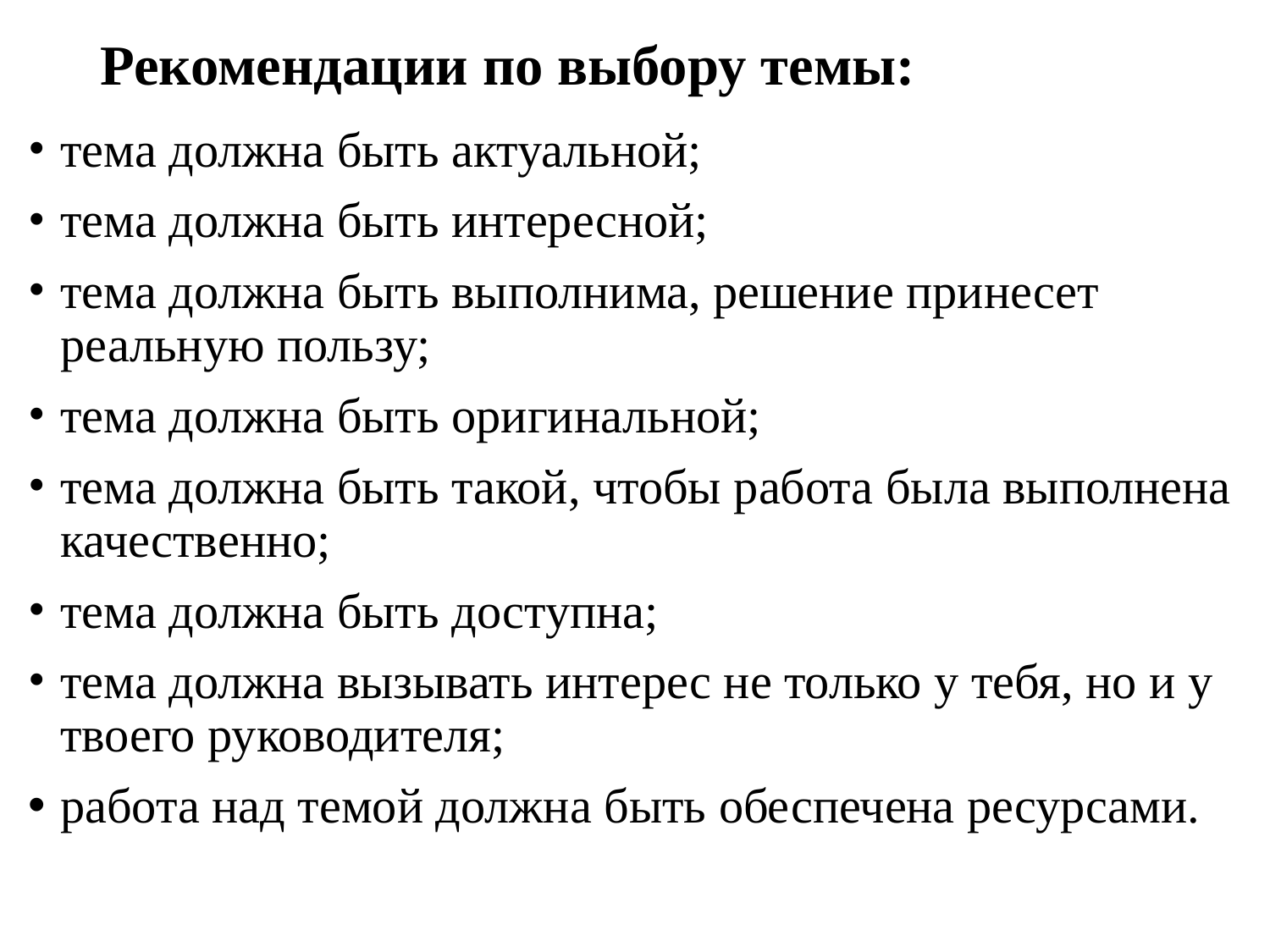

# Рекомендации по выбору темы:
тема должна быть актуальной;
тема должна быть интересной;
тема должна быть выполнима, решение принесет реальную пользу;
тема должна быть оригинальной;
тема должна быть такой, чтобы работа была выполнена качественно;
тема должна быть доступна;
тема должна вызывать интерес не только у тебя, но и у твоего руководителя;
работа над темой должна быть обеспечена ресурсами.